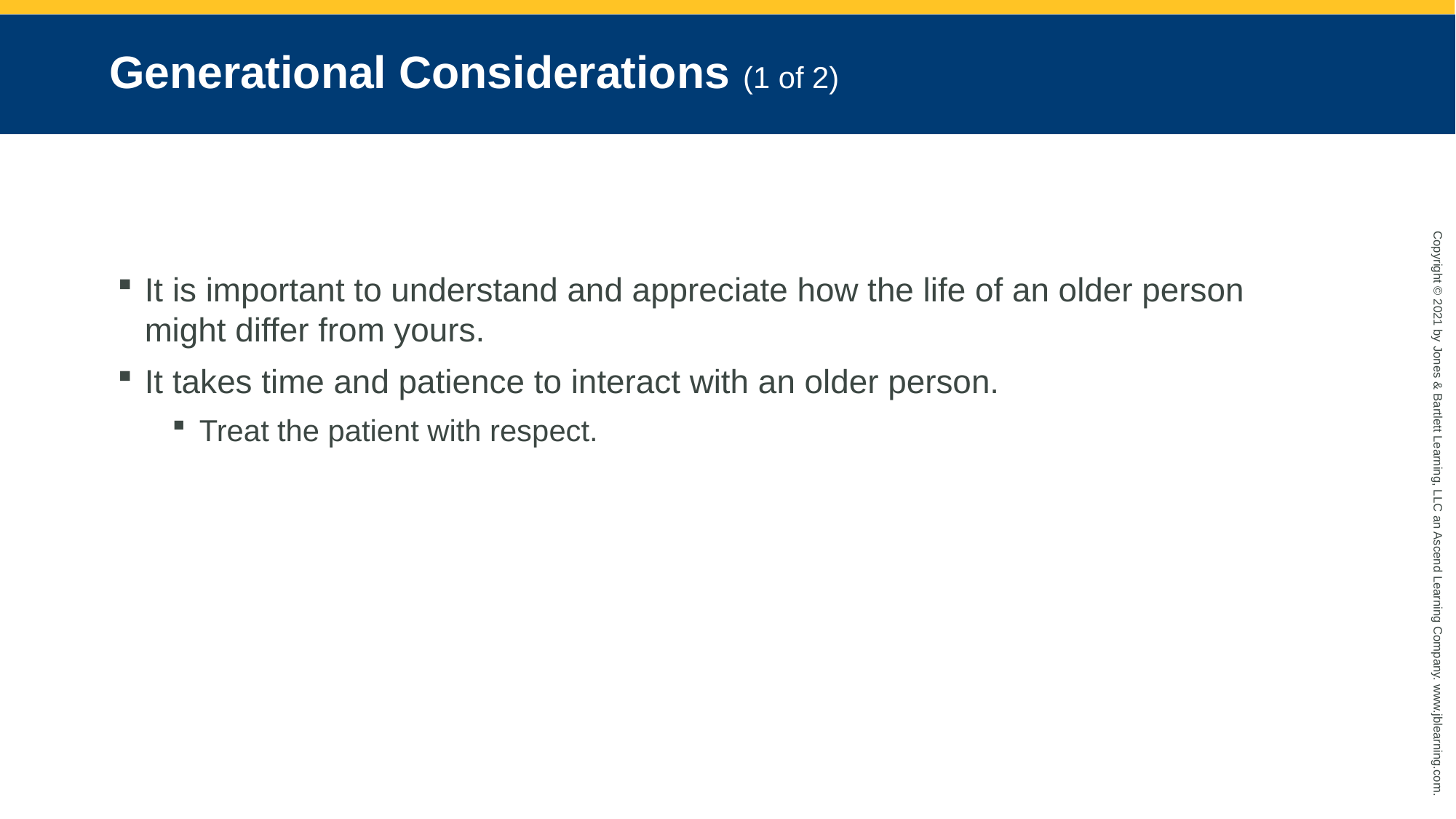

# Generational Considerations (1 of 2)
It is important to understand and appreciate how the life of an older person might differ from yours.
It takes time and patience to interact with an older person.
Treat the patient with respect.